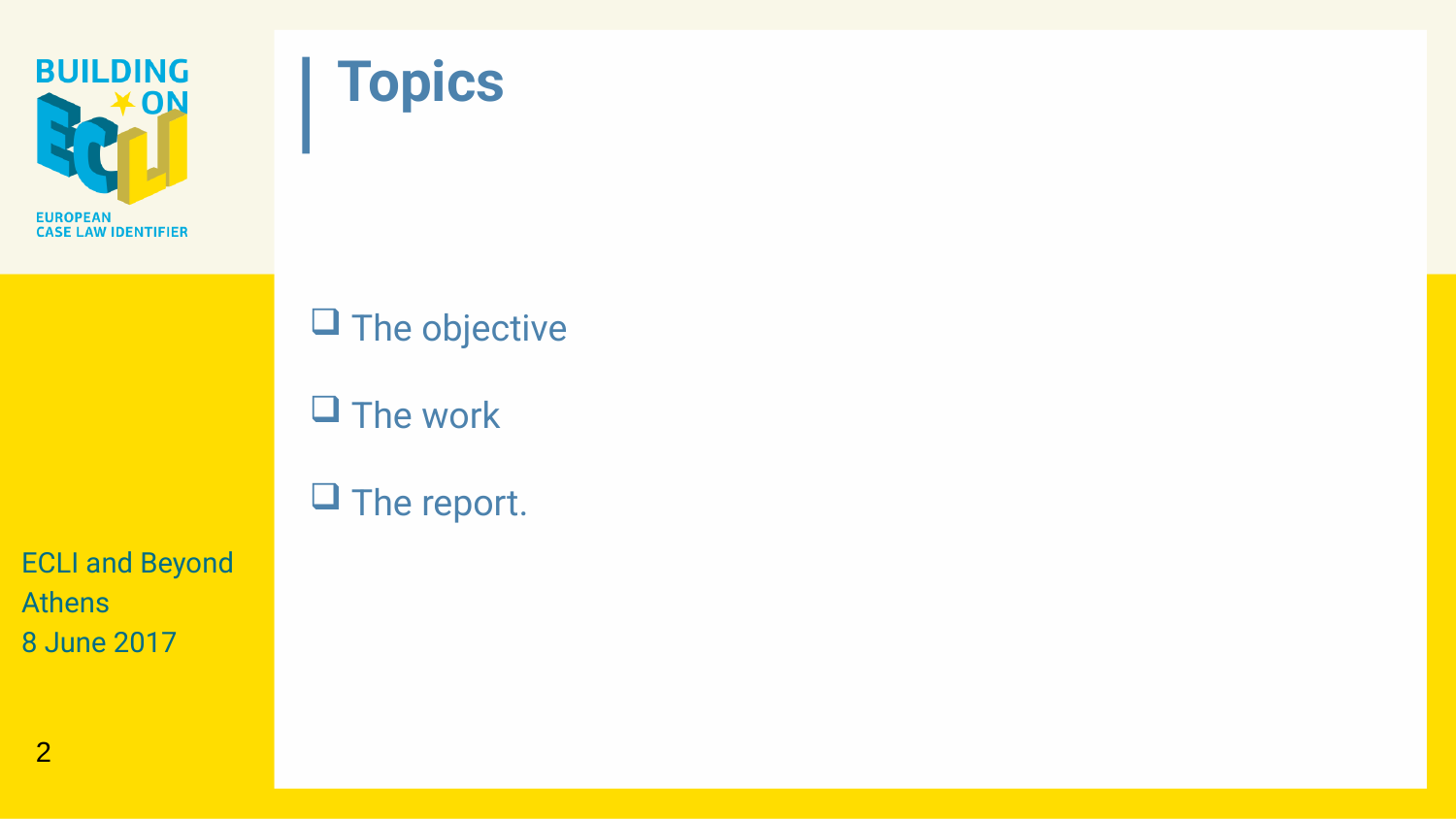

Topics

 The objective

 The work

 The report.
ECLI and Beyond
Athens
8 June 2017
2